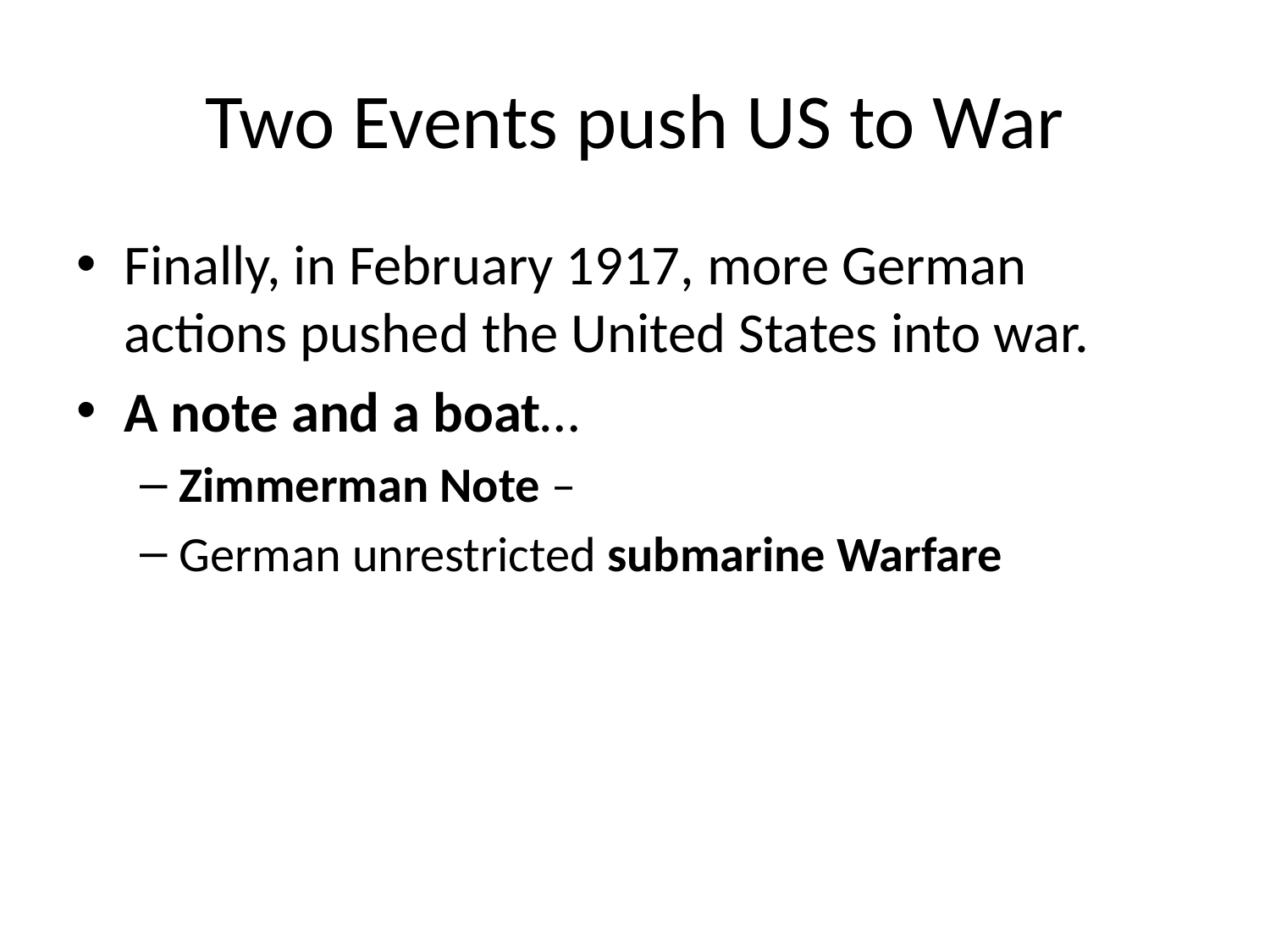

# Two Events push US to War
Finally, in February 1917, more German actions pushed the United States into war.
A note and a boat…
Zimmerman Note –
German unrestricted submarine Warfare